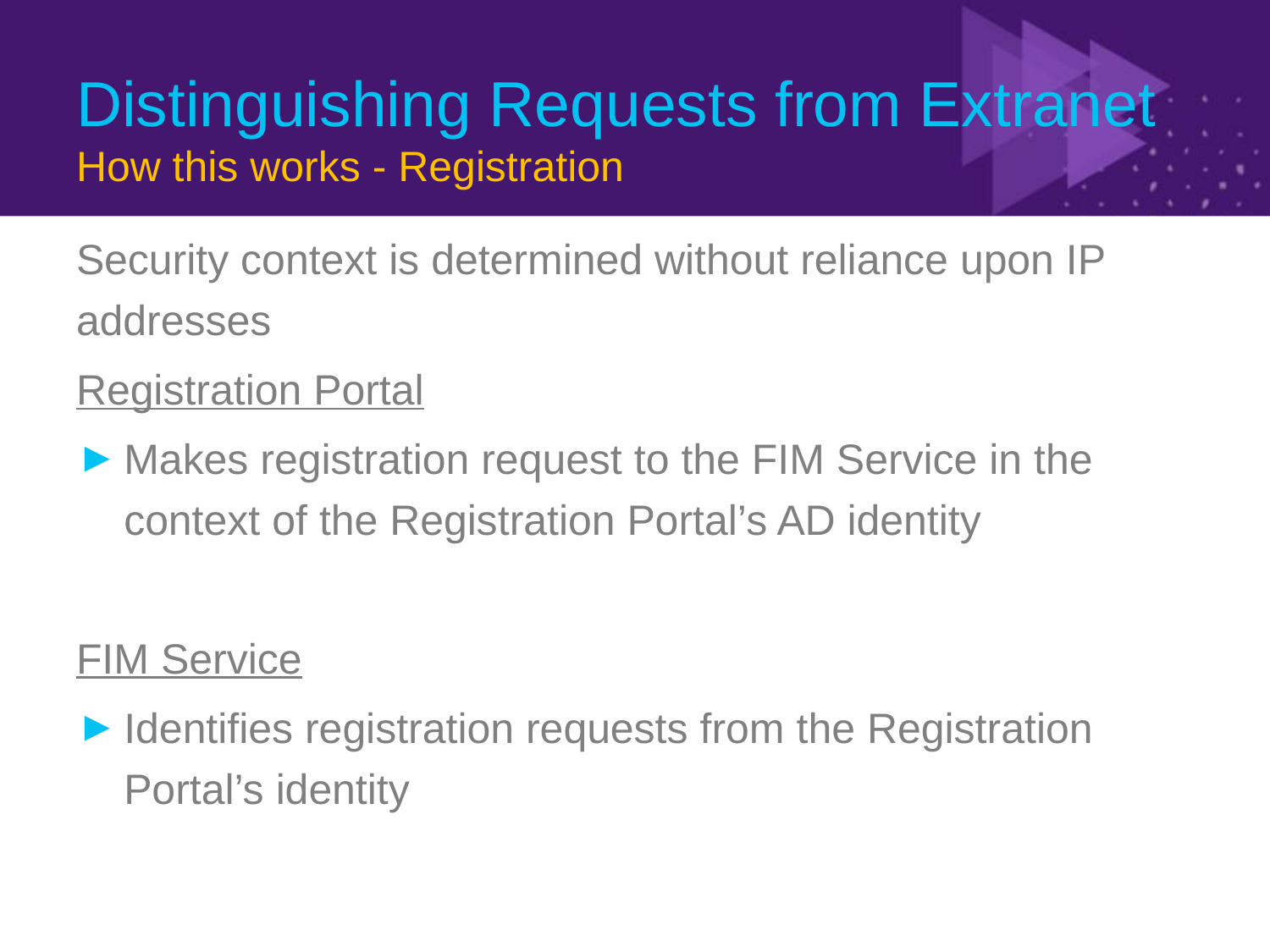

# Distinguishing Requests from Extranet How this works - Registration
Security context is determined without reliance upon IP addresses
Registration Portal
Makes registration request to the FIM Service in the context of the Registration Portal’s AD identity

FIM Service
Identifies registration requests from the Registration Portal’s identity